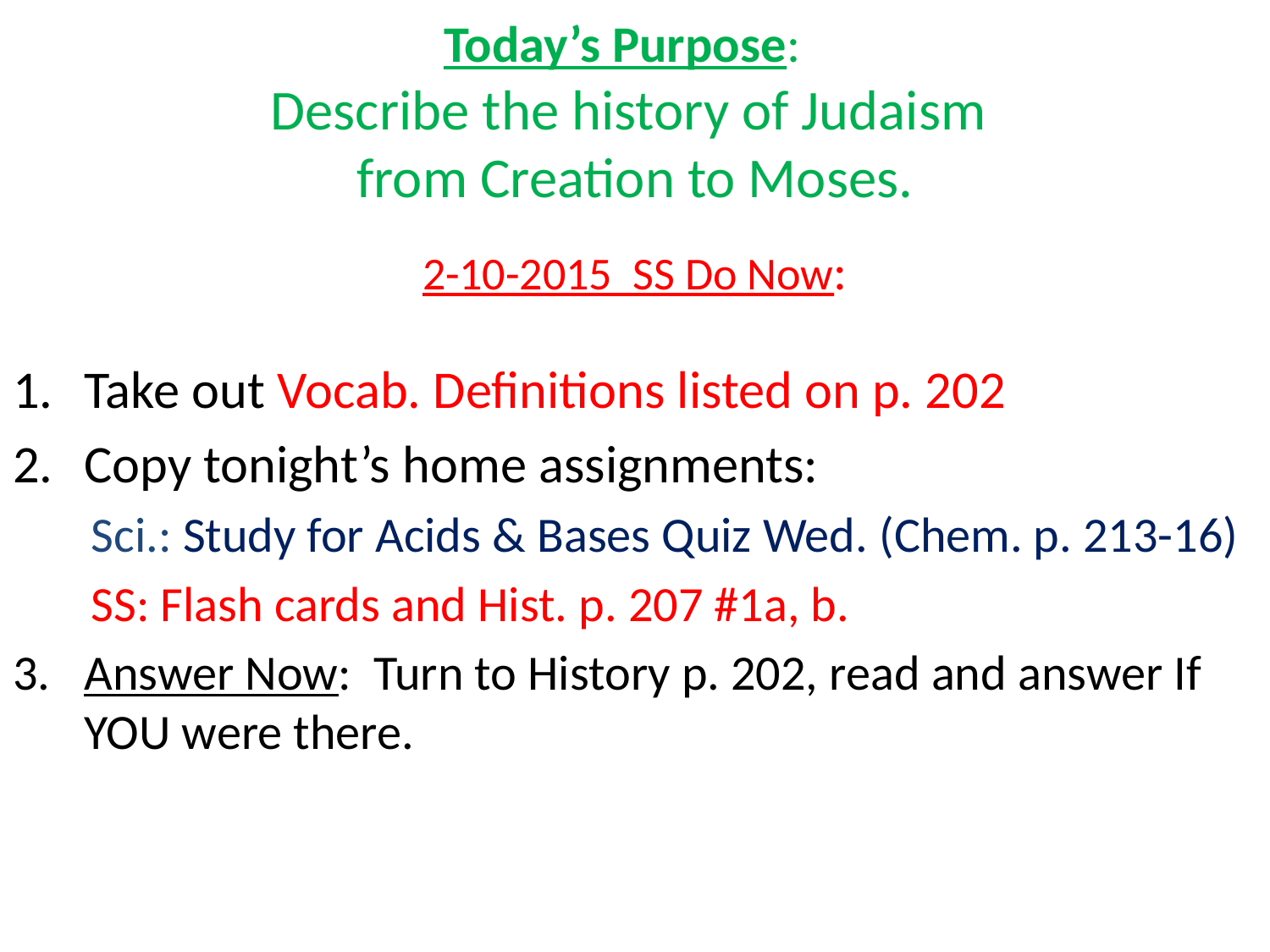

Today’s Purpose:
Describe the history of Judaism
from Creation to Moses.

# 2-10-2015  SS Do Now:
Take out Vocab. Definitions listed on p. 202
Copy tonight’s home assignments:
       Sci.: Study for Acids & Bases Quiz Wed. (Chem. p. 213-16)
       SS: Flash cards and Hist. p. 207 #1a, b.
Answer Now:  Turn to History p. 202, read and answer If YOU were there.